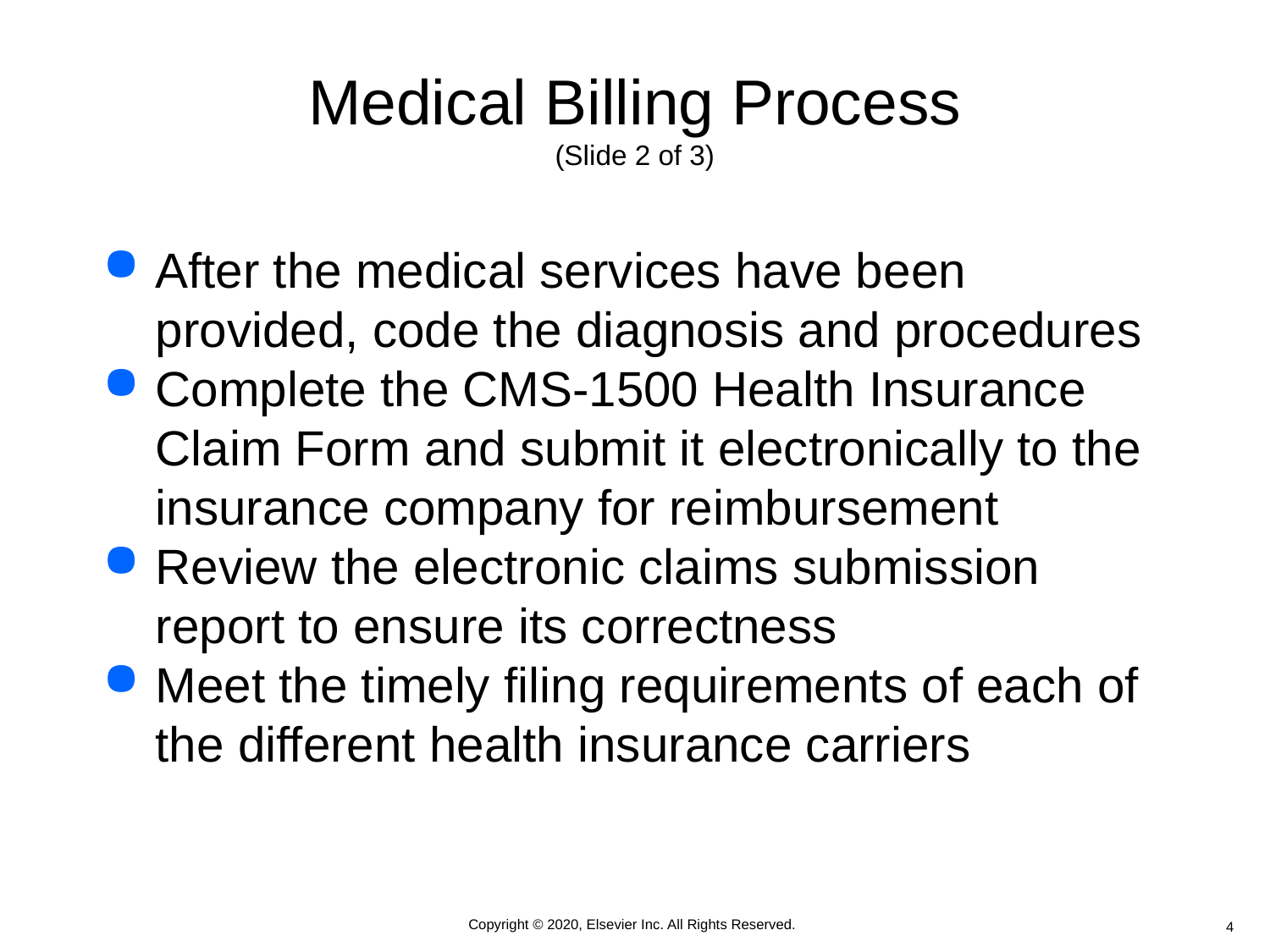

# Medical Billing Process (Slide 2 of 3)
After the medical services have been provided, code the diagnosis and procedures
Complete the CMS-1500 Health Insurance Claim Form and submit it electronically to the insurance company for reimbursement
Review the electronic claims submission report to ensure its correctness
Meet the timely filing requirements of each of the different health insurance carriers